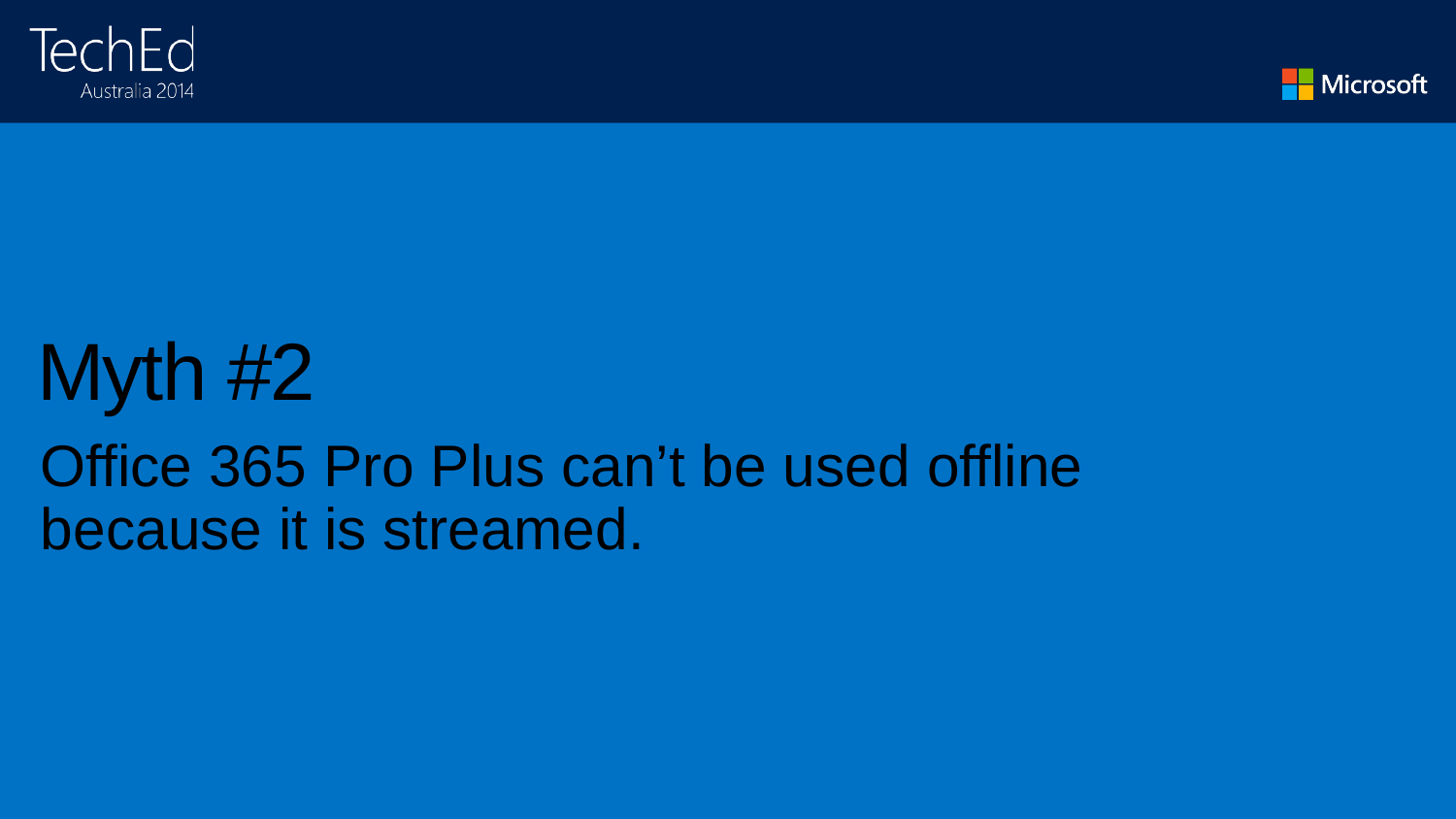

# Myth #2
Office 365 Pro Plus can’t be used offline
because it is streamed.